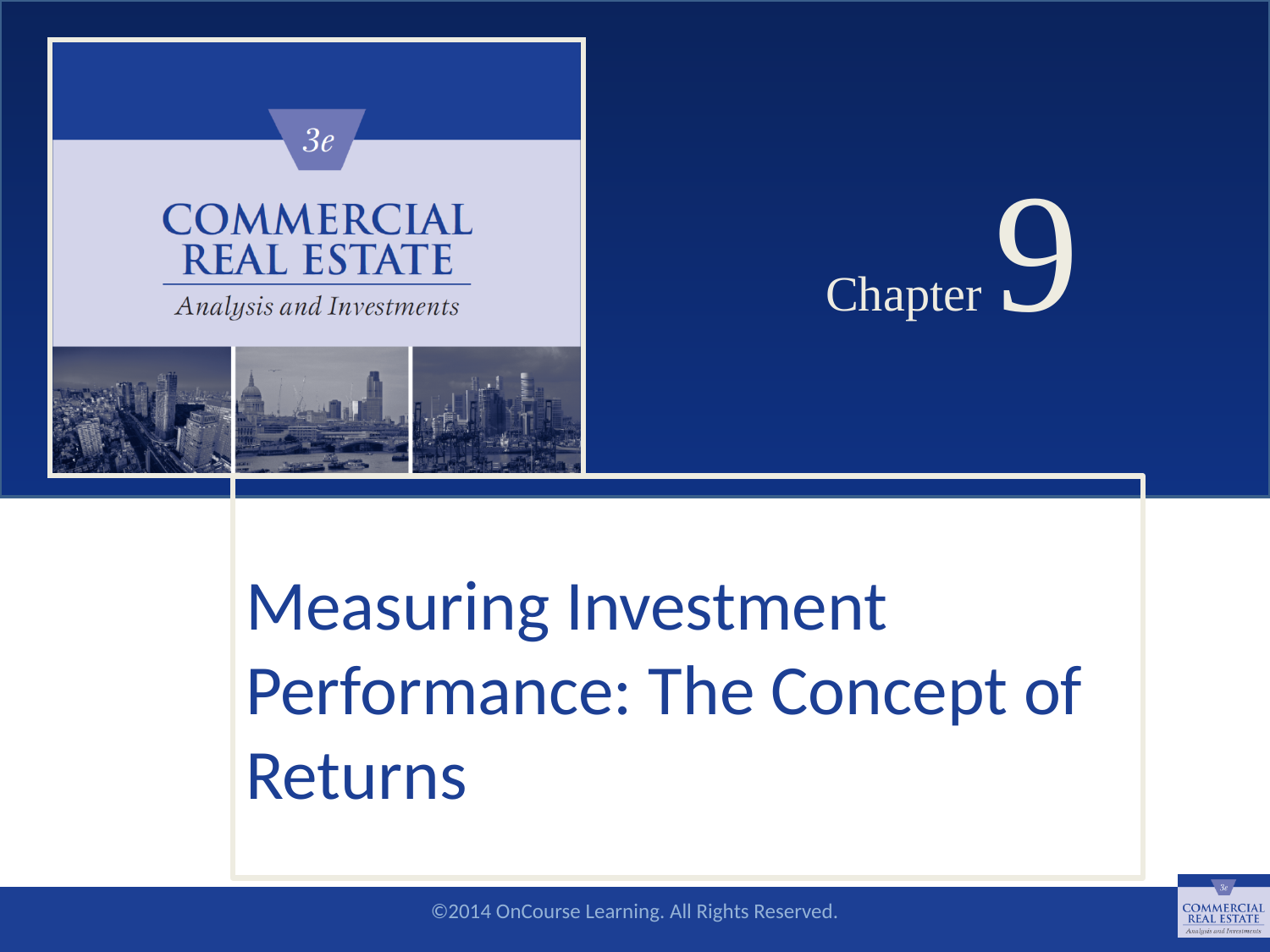

# Chapter 9
Measuring Investment Performance: The Concept of Returns
SLIDE 1